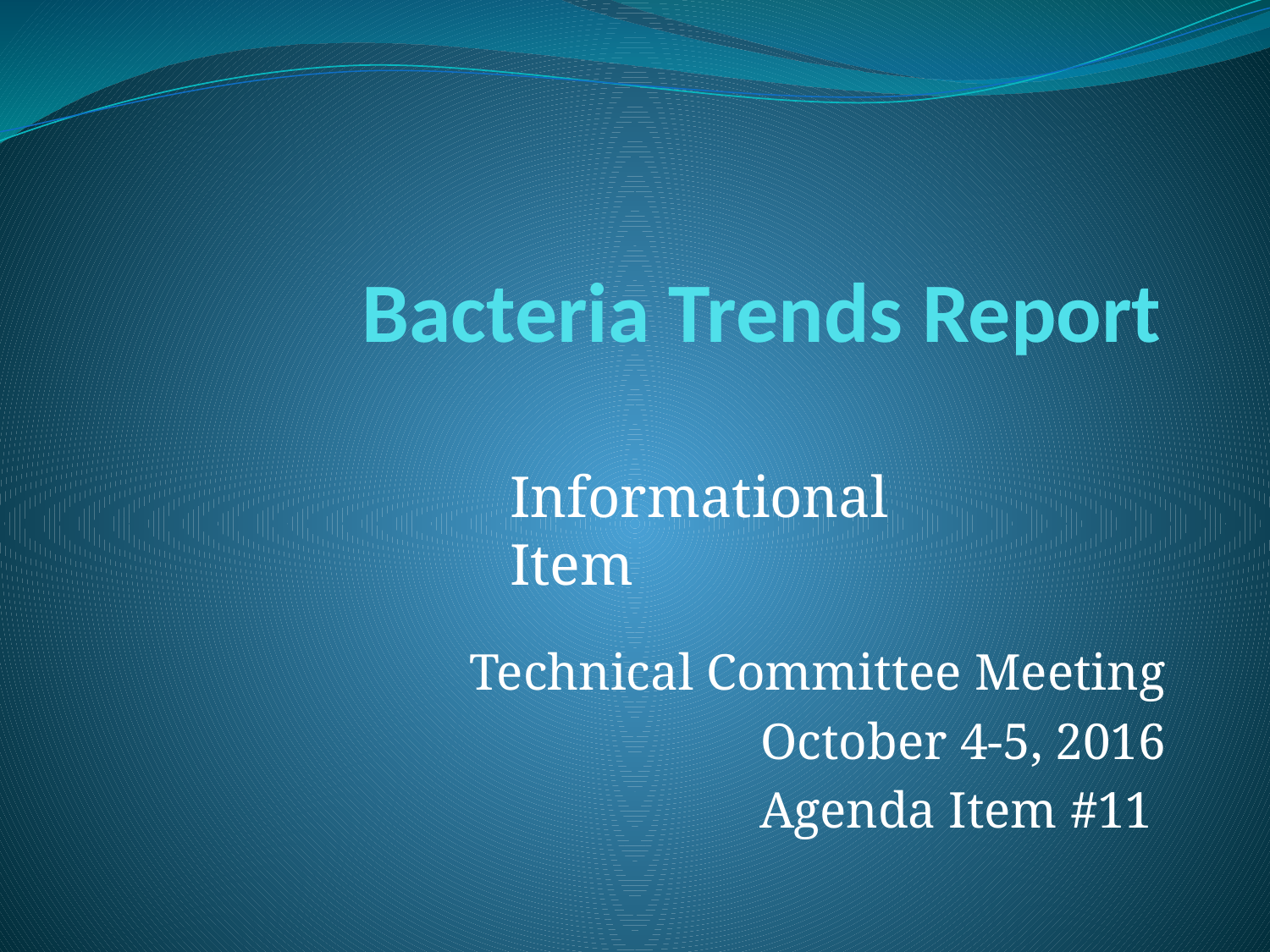

# Bacteria Trends Report
Informational Item
Technical Committee Meeting
October 4-5, 2016
Agenda Item #11